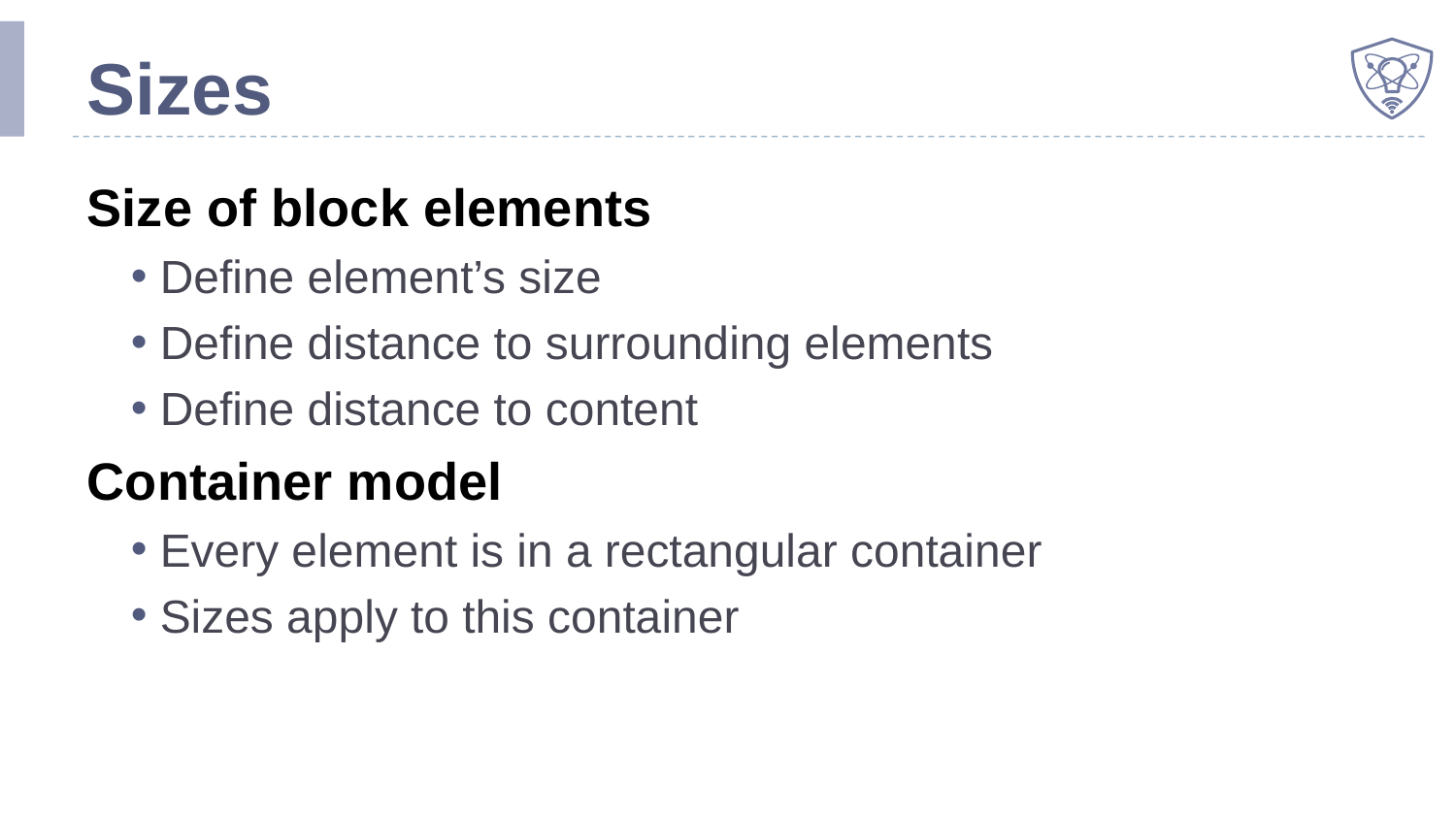

# Sizes
Size of block elements
Define element’s size
Define distance to surrounding elements
Define distance to content
Container model
Every element is in a rectangular container
Sizes apply to this container